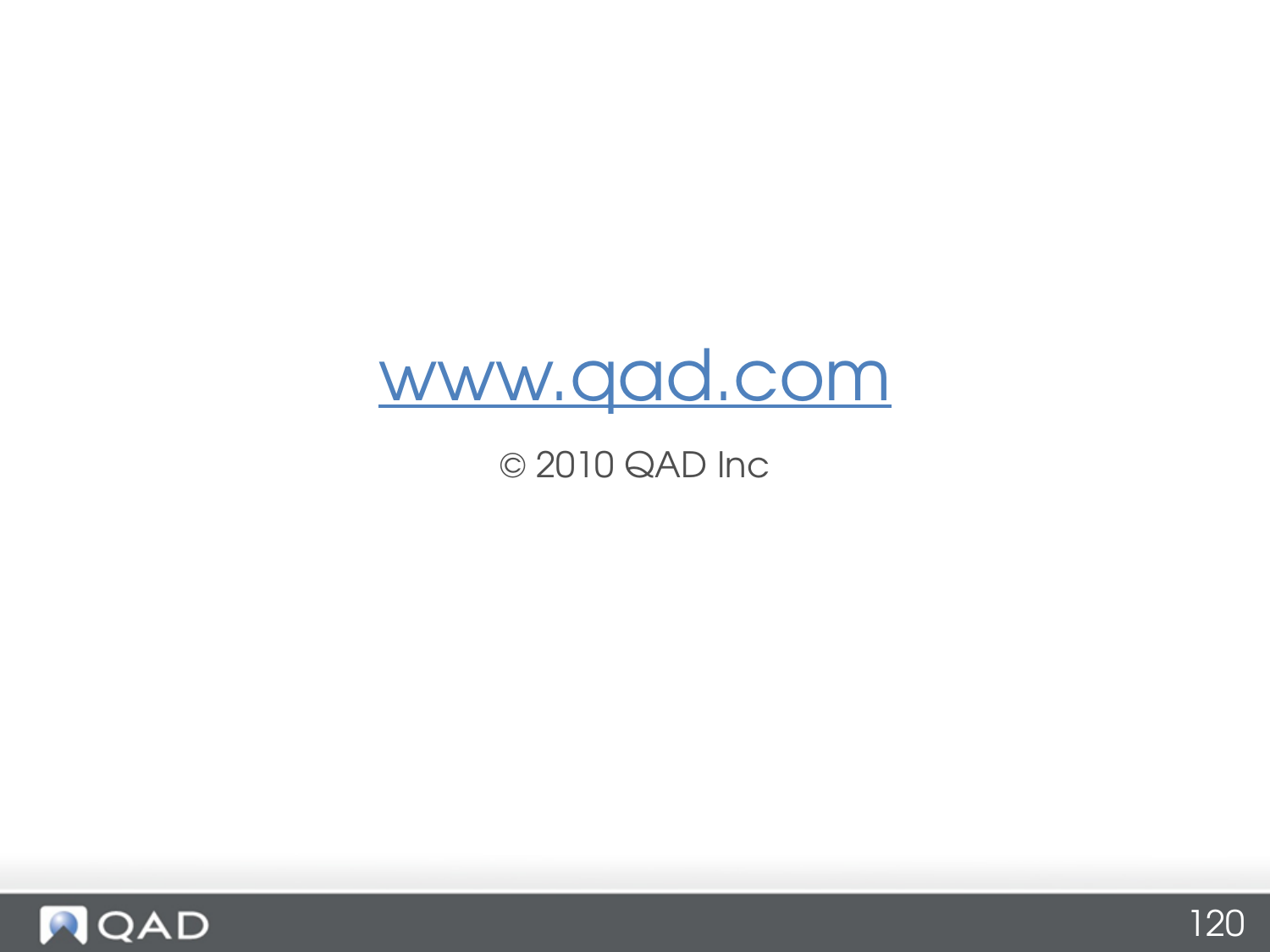

#

www.qad.com
© 2010 QAD Inc
120